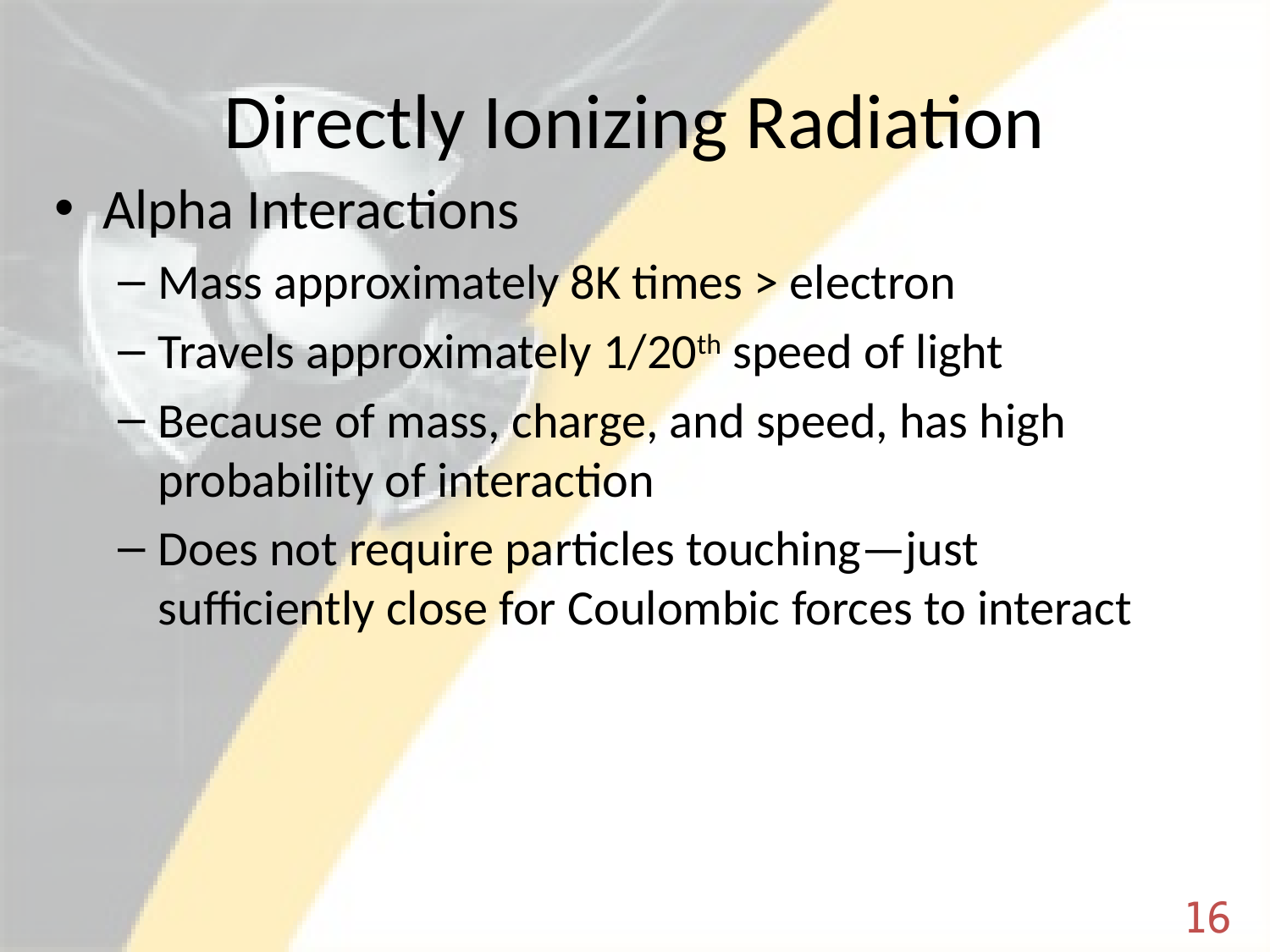

# Directly Ionizing Radiation
Alpha Interactions
Mass approximately 8K times > electron
Travels approximately 1/20th speed of light
Because of mass, charge, and speed, has high probability of interaction
Does not require particles touching—just sufficiently close for Coulombic forces to interact